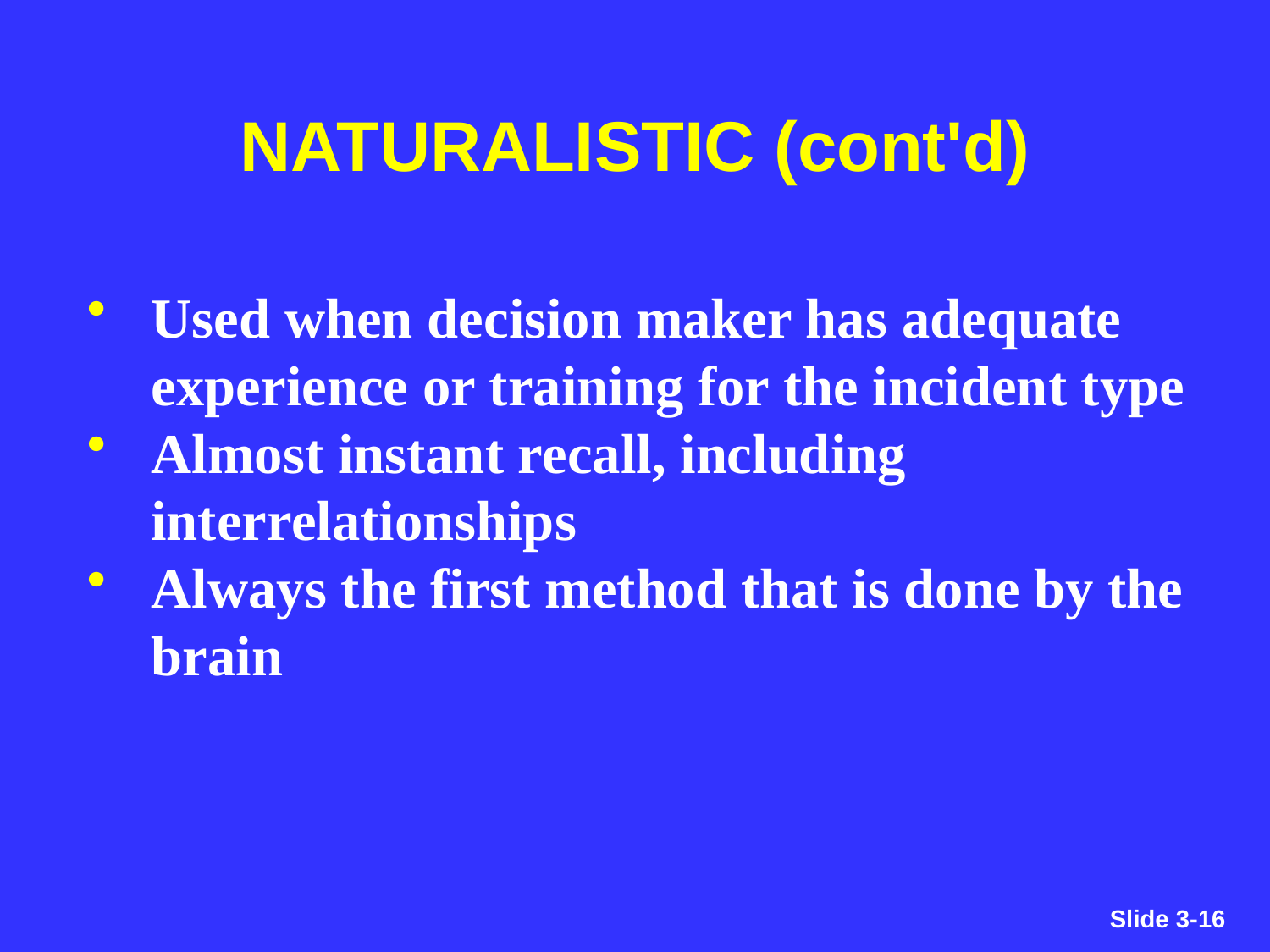

NATURALISTIC (cont'd)
Used when decision maker has adequate experience or training for the incident type
Almost instant recall, including interrelationships
Always the first method that is done by the brain
Slide 3-16